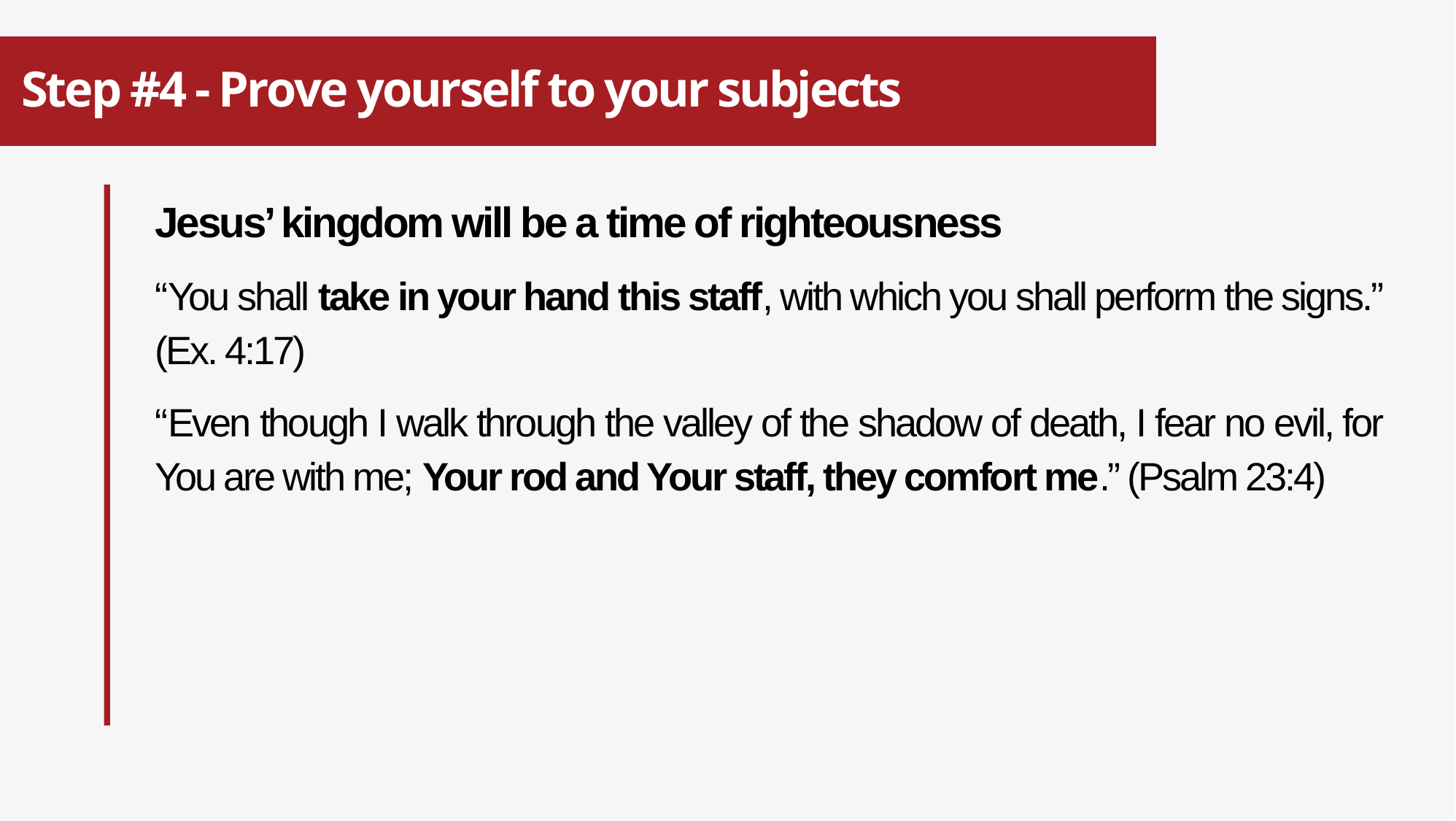

# Step #4 - Prove yourself to your subjects
Jesus’ kingdom will be a time of righteousness
“You shall take in your hand this staff, with which you shall perform the signs.” (Ex. 4:17)
“Even though I walk through the valley of the shadow of death, I fear no evil, for You are with me; Your rod and Your staff, they comfort me.” (Psalm 23:4)